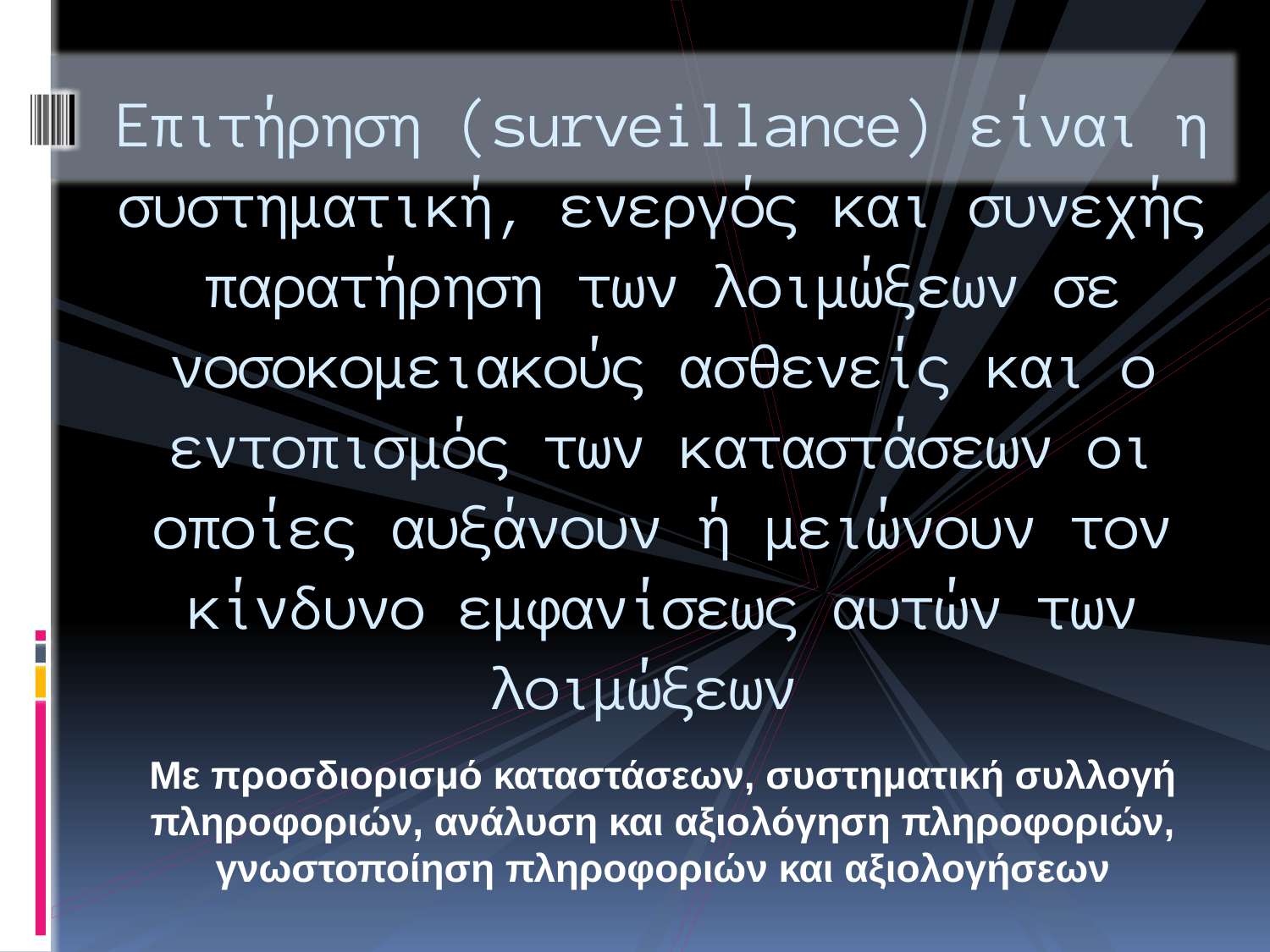

# Επιτήρηση (surveillance) είναι η συστηματική, ενεργός και συνεχής παρατήρηση των λοιμώξεων σε νοσοκομειακούς ασθενείς και ο εντοπισμός των καταστάσεων οι οποίες αυξάνουν ή μειώνουν τον κίνδυνο εμφανίσεως αυτών των λοιμώξεων
Με προσδιορισμό καταστάσεων, συστηματική συλλογή πληροφοριών, ανάλυση και αξιολόγηση πληροφοριών, γνωστοποίηση πληροφοριών και αξιολογήσεων